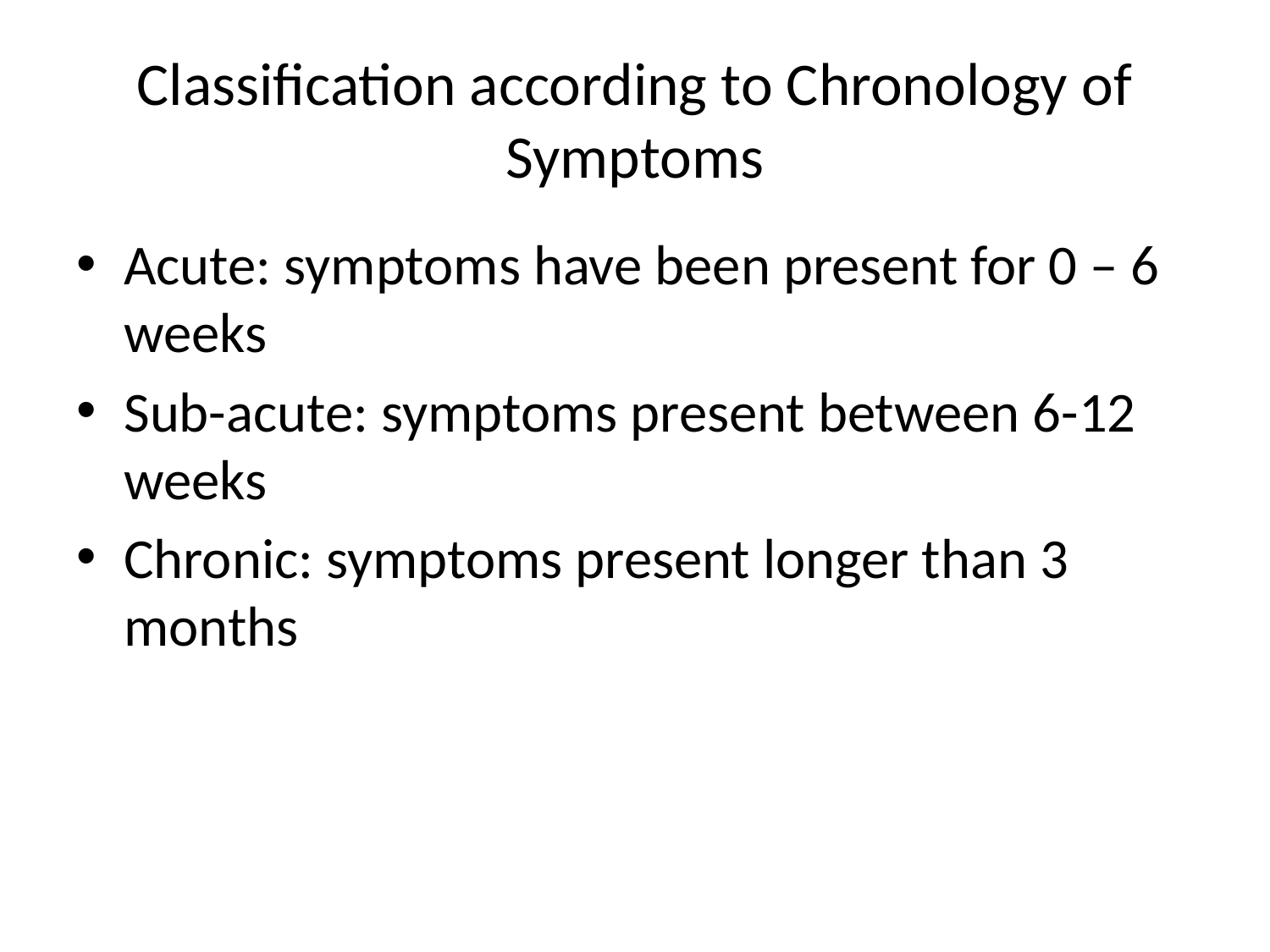

# Classification according to Chronology of Symptoms
Acute: symptoms have been present for 0 – 6 weeks
Sub-acute: symptoms present between 6-12 weeks
Chronic: symptoms present longer than 3 months